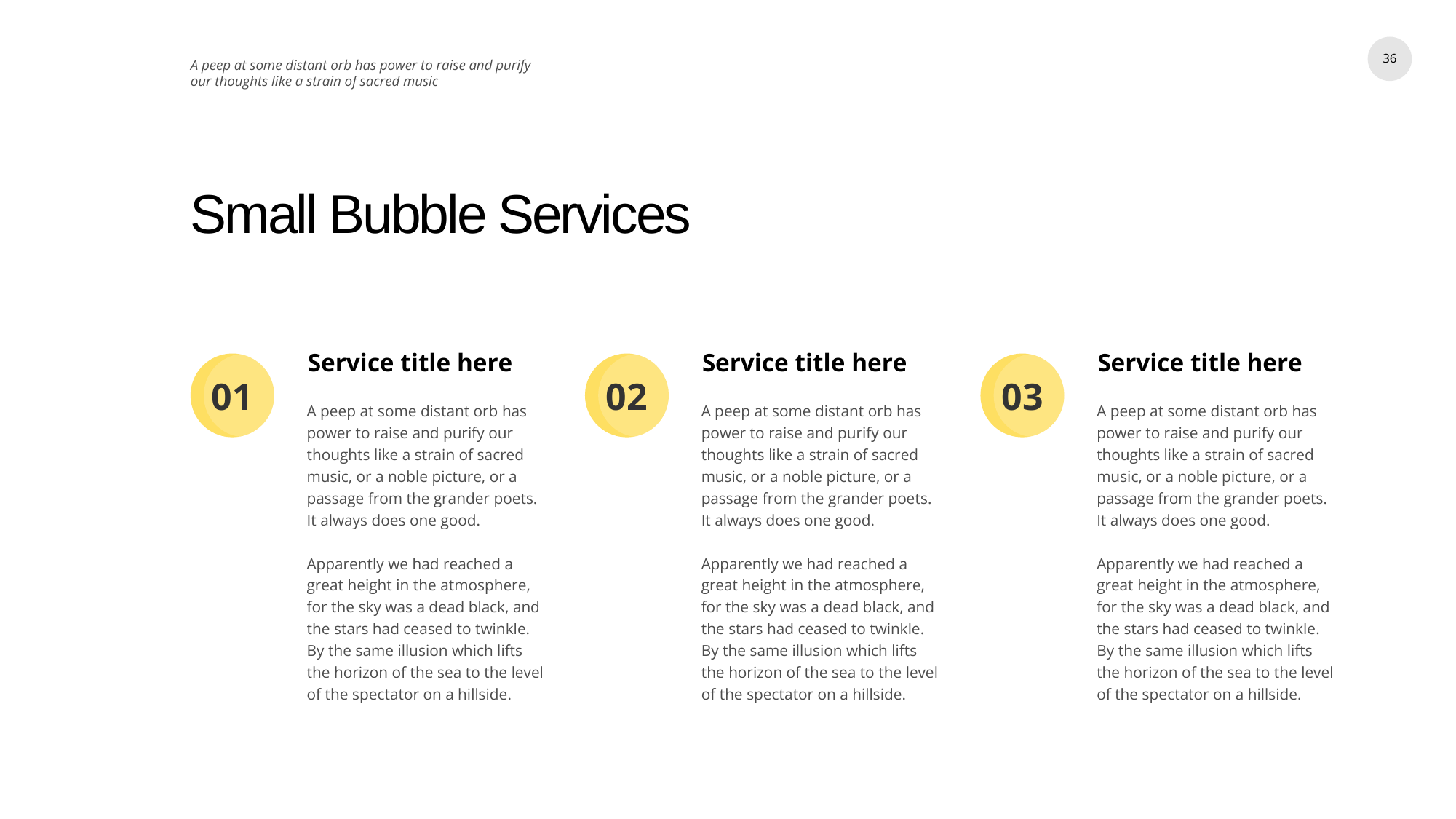

36
A peep at some distant orb has power to raise and purify our thoughts like a strain of sacred music

# Small Bubble Services
Service title here
Service title here
Service title here
01

02

03

A peep at some distant orb has power to raise and purify our thoughts like a strain of sacred music, or a noble picture, or a passage from the grander poets. It always does one good.

Apparently we had reached a great height in the atmosphere, for the sky was a dead black, and the stars had ceased to twinkle. By the same illusion which lifts the horizon of the sea to the level of the spectator on a hillside.
A peep at some distant orb has power to raise and purify our thoughts like a strain of sacred music, or a noble picture, or a passage from the grander poets. It always does one good.

Apparently we had reached a great height in the atmosphere, for the sky was a dead black, and the stars had ceased to twinkle. By the same illusion which lifts the horizon of the sea to the level of the spectator on a hillside.
A peep at some distant orb has power to raise and purify our thoughts like a strain of sacred music, or a noble picture, or a passage from the grander poets. It always does one good.

Apparently we had reached a great height in the atmosphere, for the sky was a dead black, and the stars had ceased to twinkle. By the same illusion which lifts the horizon of the sea to the level of the spectator on a hillside.